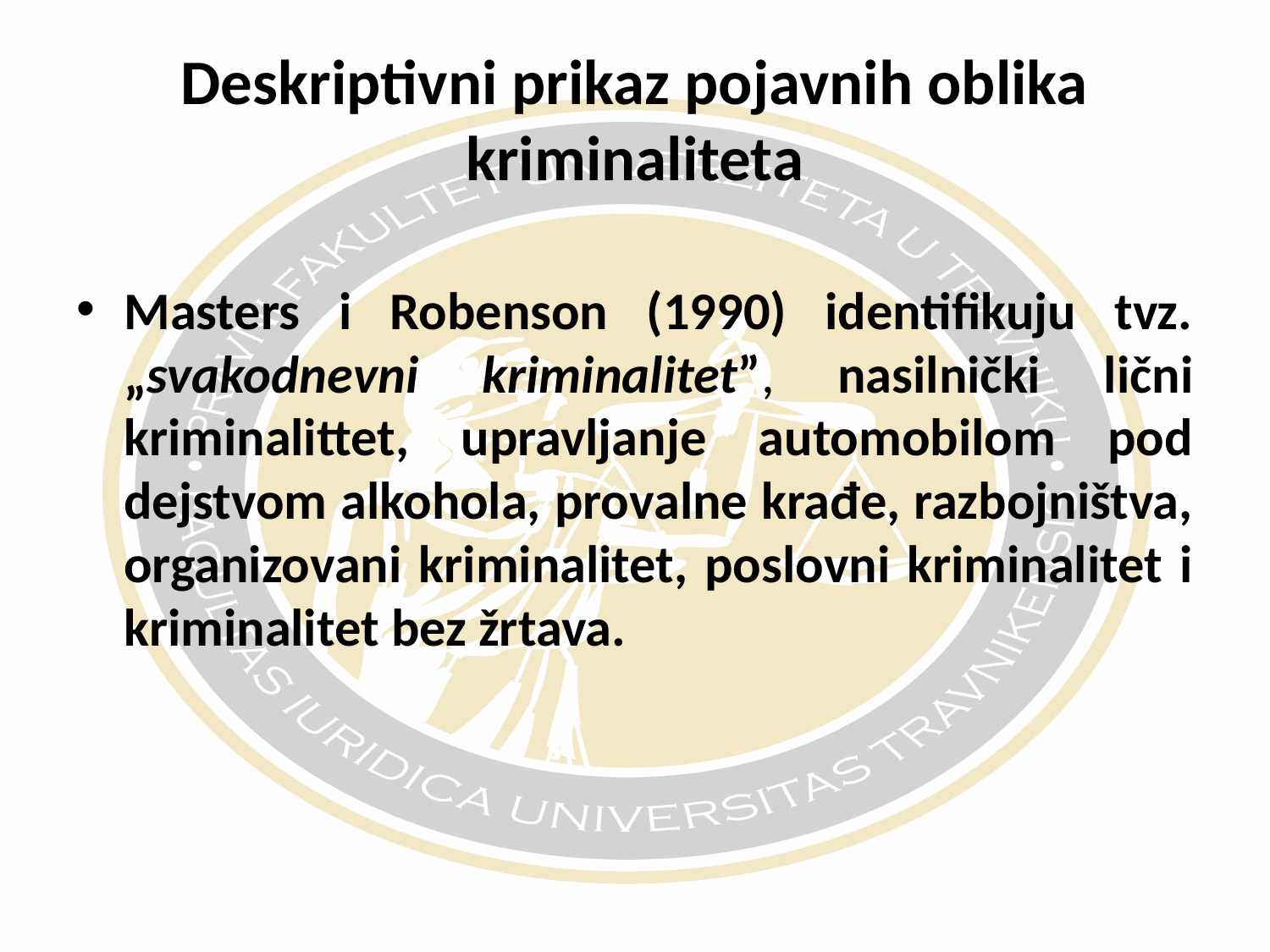

# Deskriptivni prikaz pojavnih oblika kriminaliteta

Masters i Robenson (1990) identifikuju tvz. „svakodnevni kriminalitet”, nasilnički lični kriminalittet, upravljanje automobilom pod dejstvom alkohola, provalne krađe, razbojništva, organizovani kriminalitet, poslovni kriminalitet i kriminalitet bez žrtava.